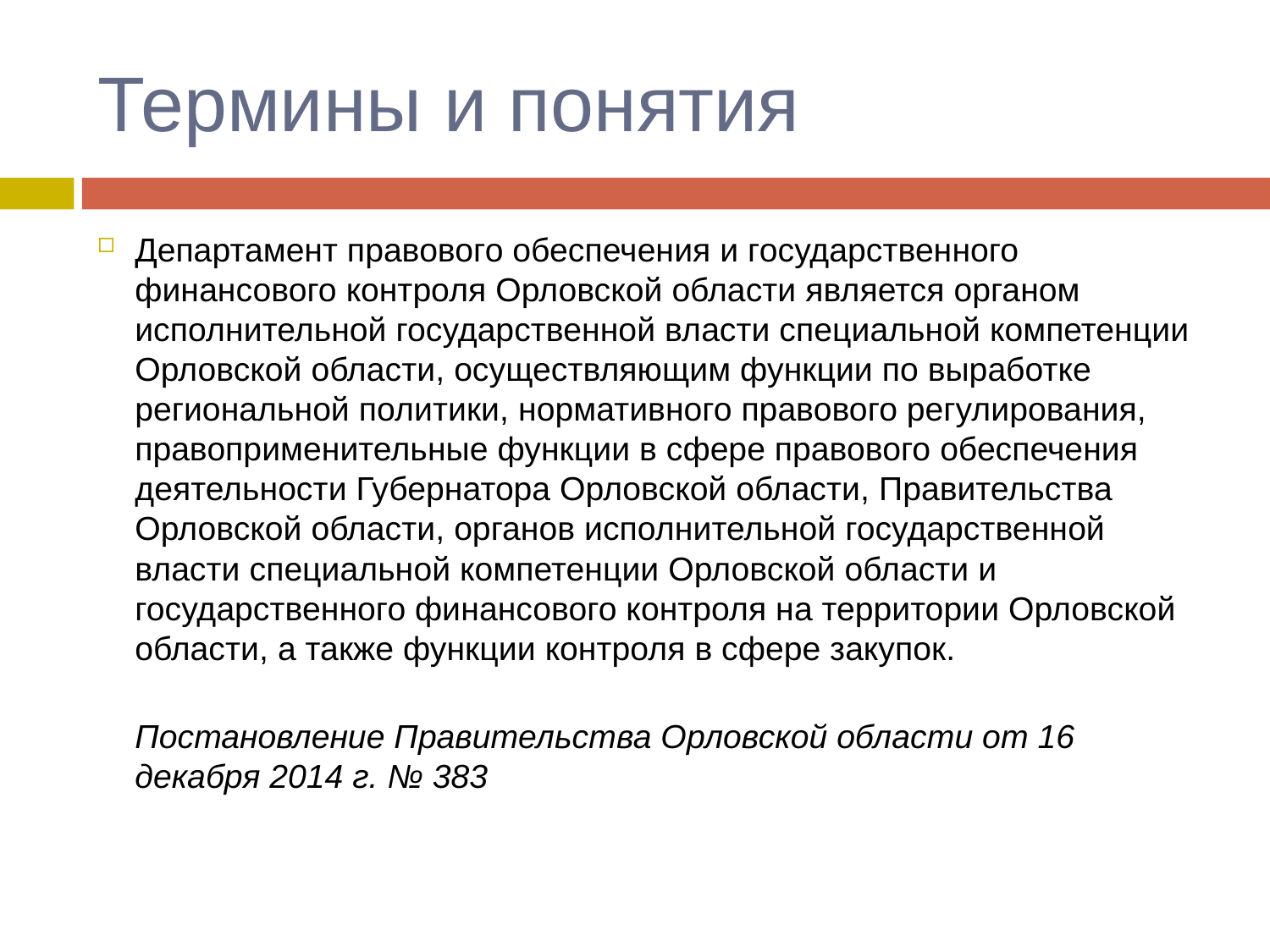

# Термины и понятия
Департамент правового обеспечения и государственного финансового контроля Орловской области является органом исполнительной государственной власти специальной компетенции Орловской области, осуществляющим функции по выработке региональной политики, нормативного правового регулирования, правоприменительные функции в сфере правового обеспечения деятельности Губернатора Орловской области, Правительства Орловской области, органов исполнительной государственной власти специальной компетенции Орловской области и государственного финансового контроля на территории Орловской области, а также функции контроля в сфере закупок.
Постановление Правительства Орловской области от 16 декабря 2014 г. № 383